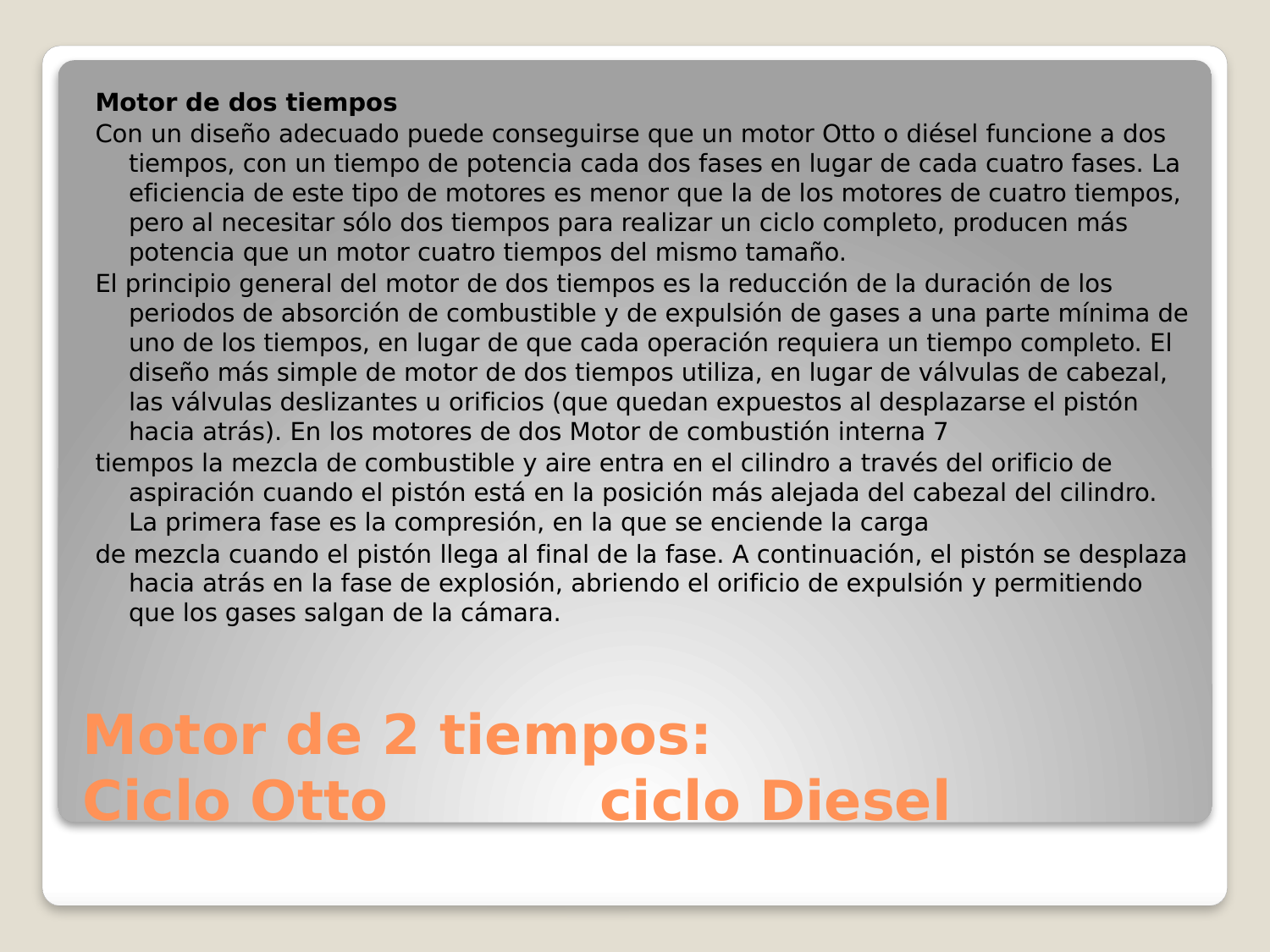

Motor de dos tiempos
Con un diseño adecuado puede conseguirse que un motor Otto o diésel funcione a dos tiempos, con un tiempo de potencia cada dos fases en lugar de cada cuatro fases. La eficiencia de este tipo de motores es menor que la de los motores de cuatro tiempos, pero al necesitar sólo dos tiempos para realizar un ciclo completo, producen más potencia que un motor cuatro tiempos del mismo tamaño.
El principio general del motor de dos tiempos es la reducción de la duración de los periodos de absorción de combustible y de expulsión de gases a una parte mínima de uno de los tiempos, en lugar de que cada operación requiera un tiempo completo. El diseño más simple de motor de dos tiempos utiliza, en lugar de válvulas de cabezal, las válvulas deslizantes u orificios (que quedan expuestos al desplazarse el pistón hacia atrás). En los motores de dos Motor de combustión interna 7
tiempos la mezcla de combustible y aire entra en el cilindro a través del orificio de aspiración cuando el pistón está en la posición más alejada del cabezal del cilindro. La primera fase es la compresión, en la que se enciende la carga
de mezcla cuando el pistón llega al final de la fase. A continuación, el pistón se desplaza hacia atrás en la fase de explosión, abriendo el orificio de expulsión y permitiendo que los gases salgan de la cámara.
# Motor de 2 tiempos: Ciclo Otto           ciclo Diesel